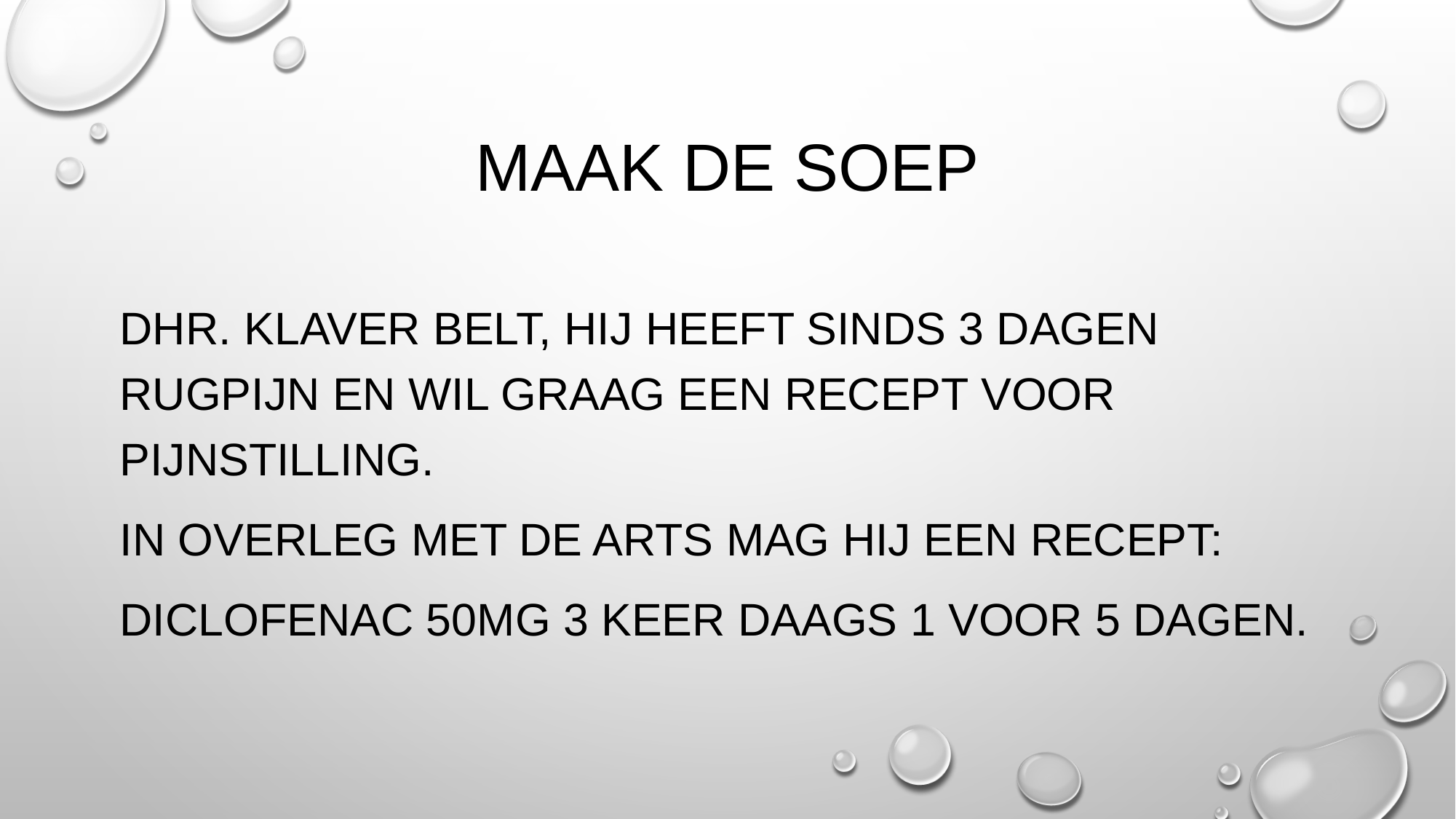

# Maak de soep
Dhr. Klaver belt, hij heeft sinds 3 dagen rugpijn en wil graag een recept voor pijnstilling.
In overleg met de arts mag hij een recept:
Diclofenac 50mg 3 keer daags 1 voor 5 dagen.